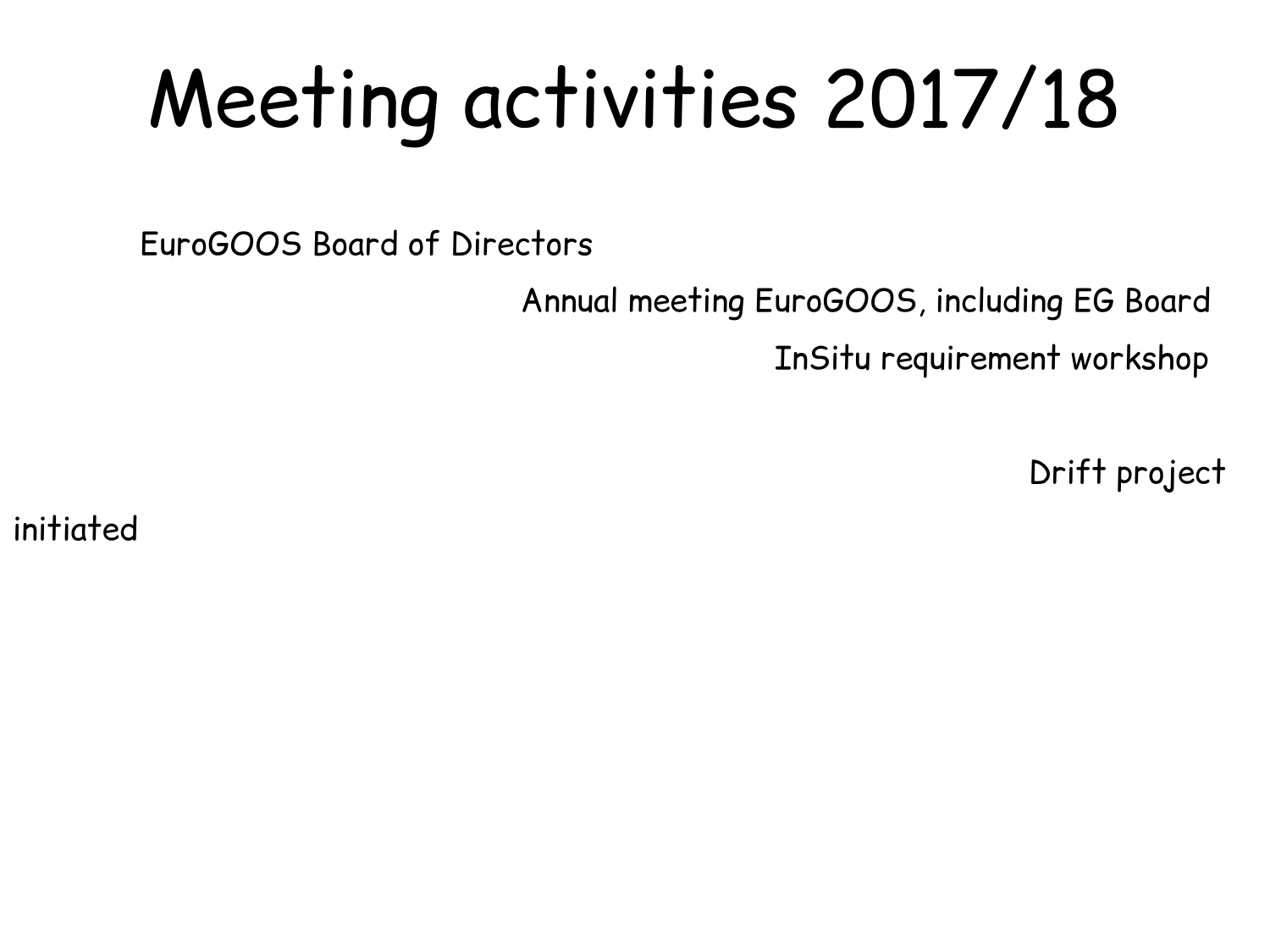

# Meeting activities 2017/18
 	EuroGOOS Board of Directors
				Annual meeting EuroGOOS, including EG Board
						InSitu requirement workshop
								Drift project initiated